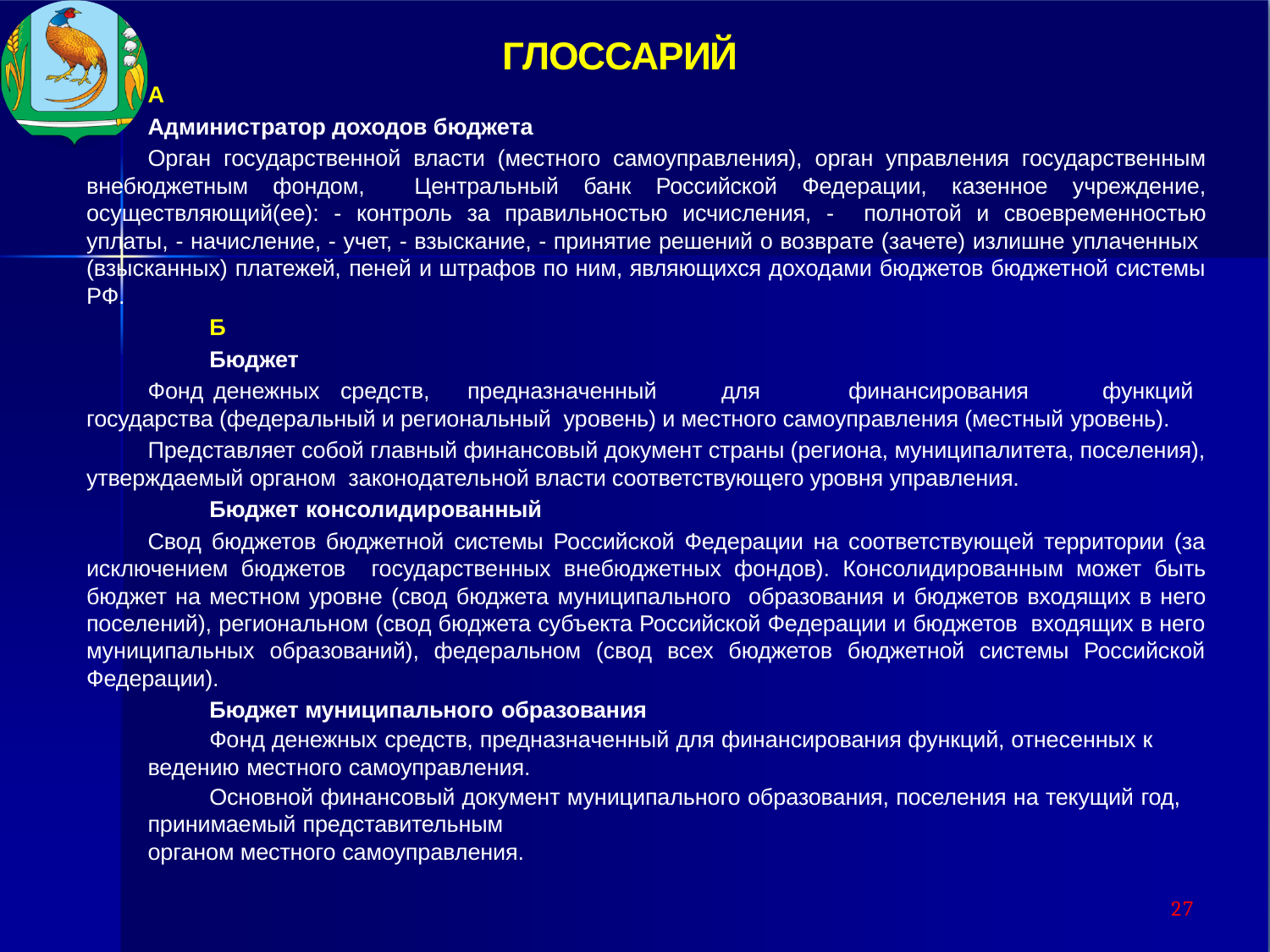

# ГЛОССАРИЙ
А
Администратор доходов бюджета
Орган государственной власти (местного самоуправления), орган управления государственным внебюджетным фондом,  Центральный банк Российской Федерации, казенное учреждение, осуществляющий(ее): - контроль за правильностью исчисления, -  полнотой и своевременностью уплаты, - начисление, - учет, - взыскание, - принятие решений о возврате (зачете) излишне уплаченных  (взысканных) платежей, пеней и штрафов по ним, являющихся доходами бюджетов бюджетной системы РФ.
Б
Бюджет
Фонд	денежных	средств,	предназначенный	для	финансирования	функций государства (федеральный и региональный  уровень) и местного самоуправления (местный уровень).
Представляет собой главный финансовый документ страны (региона, муниципалитета, поселения), утверждаемый органом  законодательной власти соответствующего уровня управления.
Бюджет консолидированный
Свод бюджетов бюджетной системы Российской Федерации на соответствующей территории (за исключением бюджетов  государственных внебюджетных фондов). Консолидированным может быть бюджет на местном уровне (свод бюджета муниципального  образования и бюджетов входящих в него поселений), региональном (свод бюджета субъекта Российской Федерации и бюджетов  входящих в него муниципальных образований), федеральном (свод всех бюджетов бюджетной системы Российской Федерации).
Бюджет муниципального образования
Фонд денежных средств, предназначенный для финансирования функций, отнесенных к ведению местного самоуправления.
Основной финансовый документ муниципального образования, поселения на текущий год, принимаемый представительным
органом местного самоуправления.

27